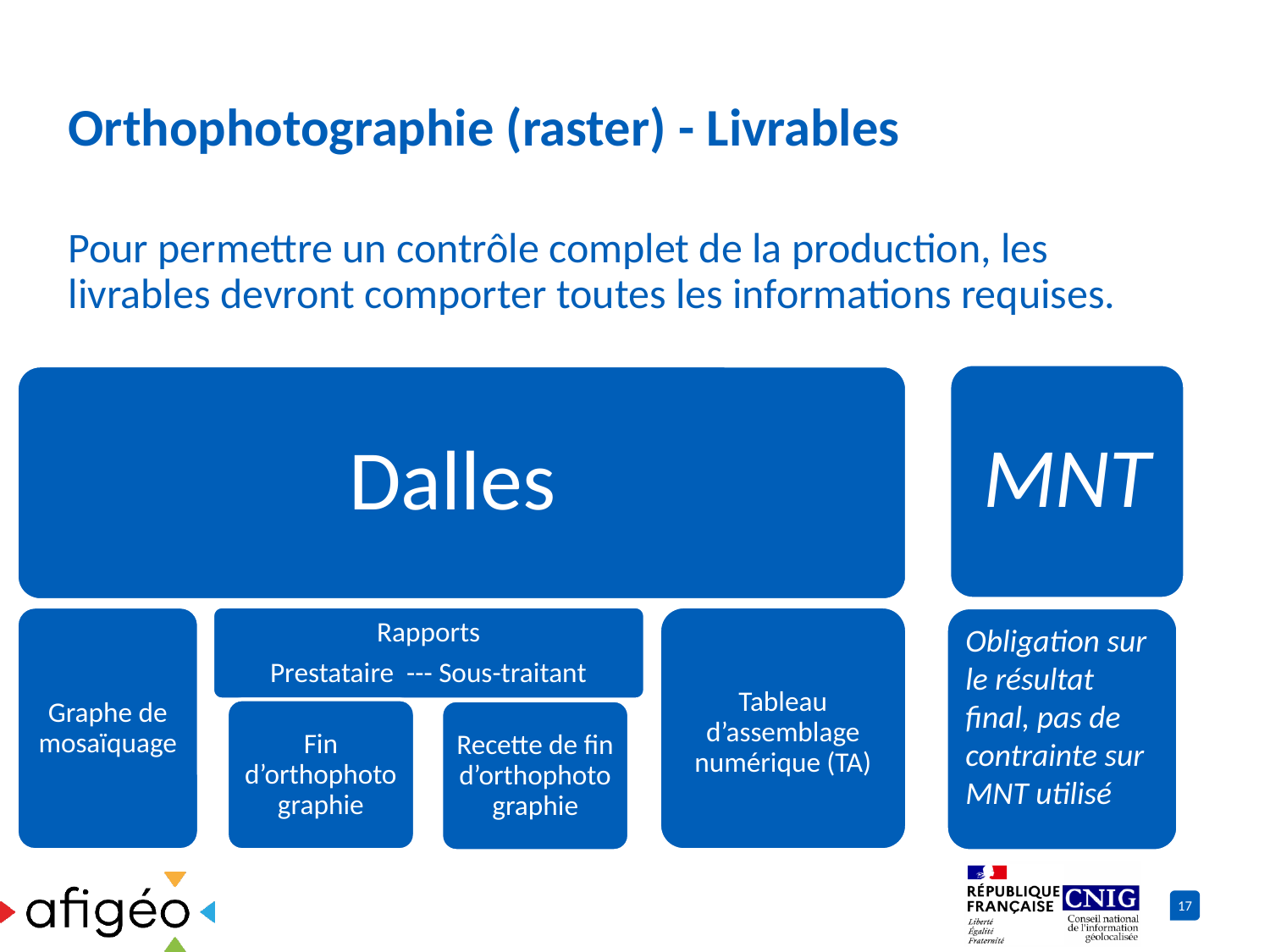

# Orthophotographie (raster) - Livrables
Pour permettre un contrôle complet de la production, les livrables devront comporter toutes les informations requises.

MNT

Dalles

Rapports
Prestataire  --- Sous-traitant

Tableau d’assemblage numérique (TA)

Graphe de mosaïquage
Obligation sur le résultat final, pas de contrainte sur MNT utilisé

Fin d’orthophotographie

Recette de fin d’orthophotographie
Recette de fin d’orthophotographie